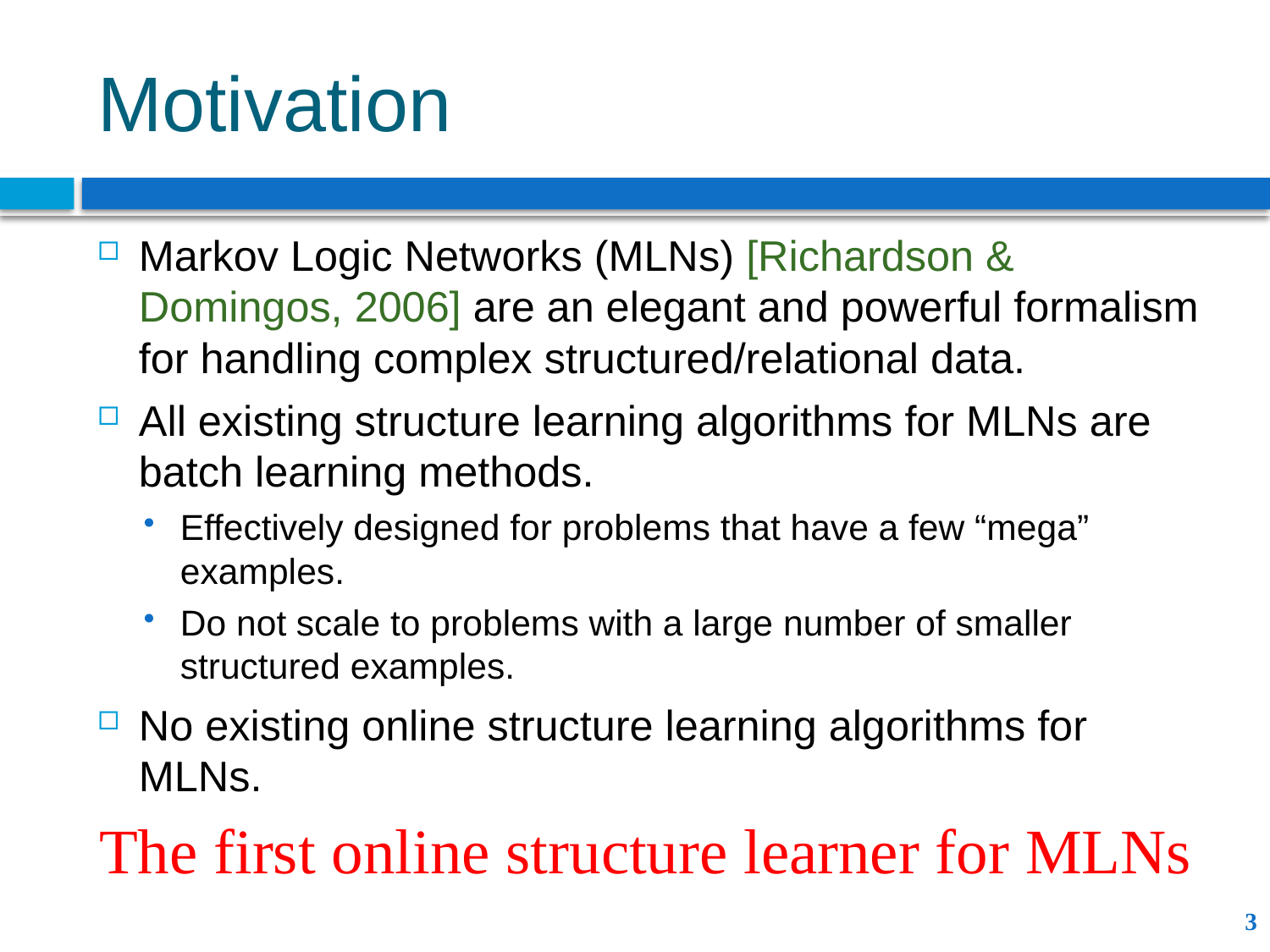

# Motivation
Markov Logic Networks (MLNs) [Richardson & Domingos, 2006] are an elegant and powerful formalism for handling complex structured/relational data.
All existing structure learning algorithms for MLNs are batch learning methods.
Effectively designed for problems that have a few “mega” examples.
Do not scale to problems with a large number of smaller structured examples.
No existing online structure learning algorithms for MLNs.

The first online structure learner for MLNs
3